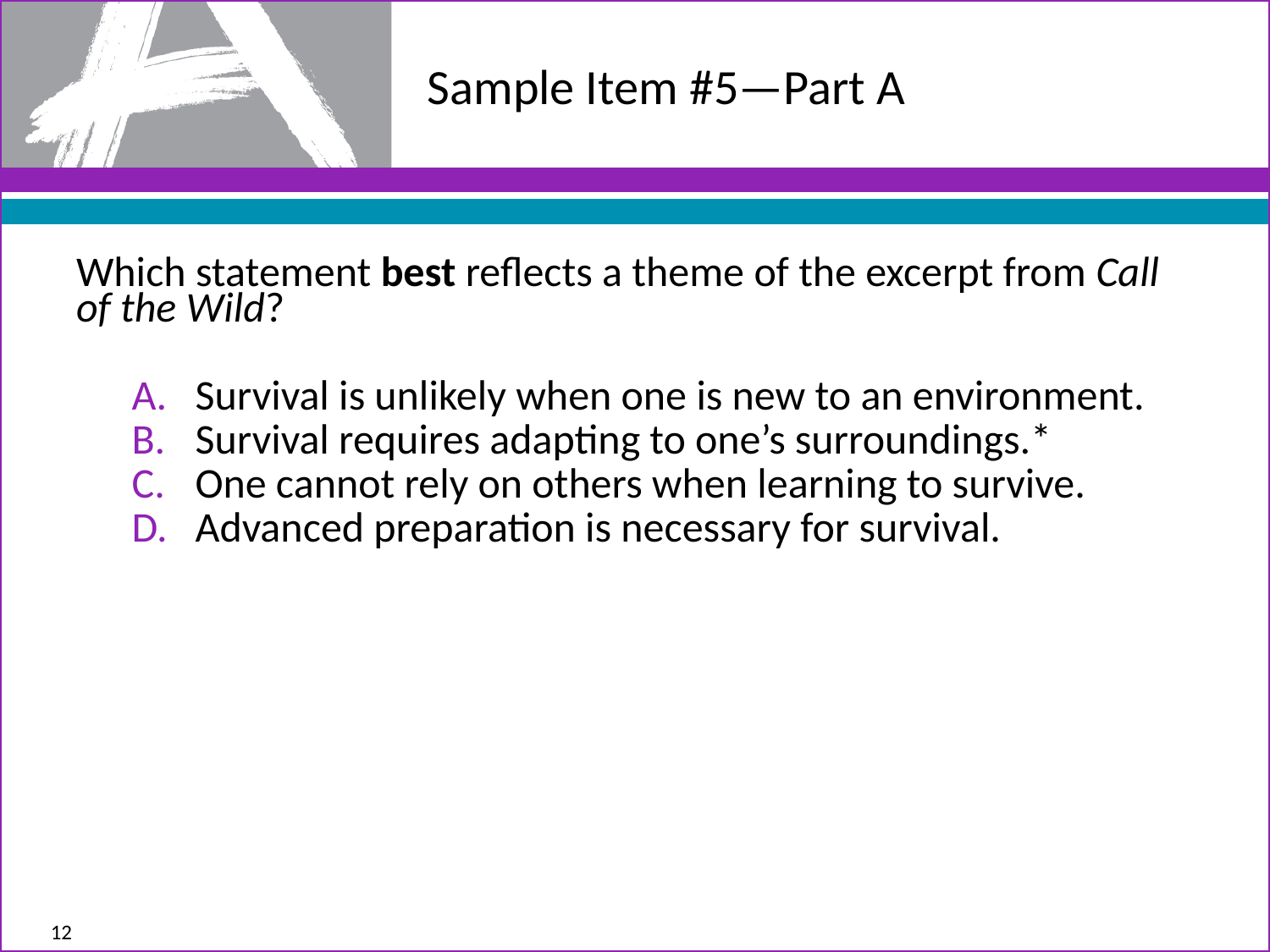

# Sample Item #5—Part A

Which statement best reflects a theme of the excerpt from Call of the Wild?

Survival is unlikely when one is new to an environment.
Survival requires adapting to one’s surroundings.*
One cannot rely on others when learning to survive.
Advanced preparation is necessary for survival.

12